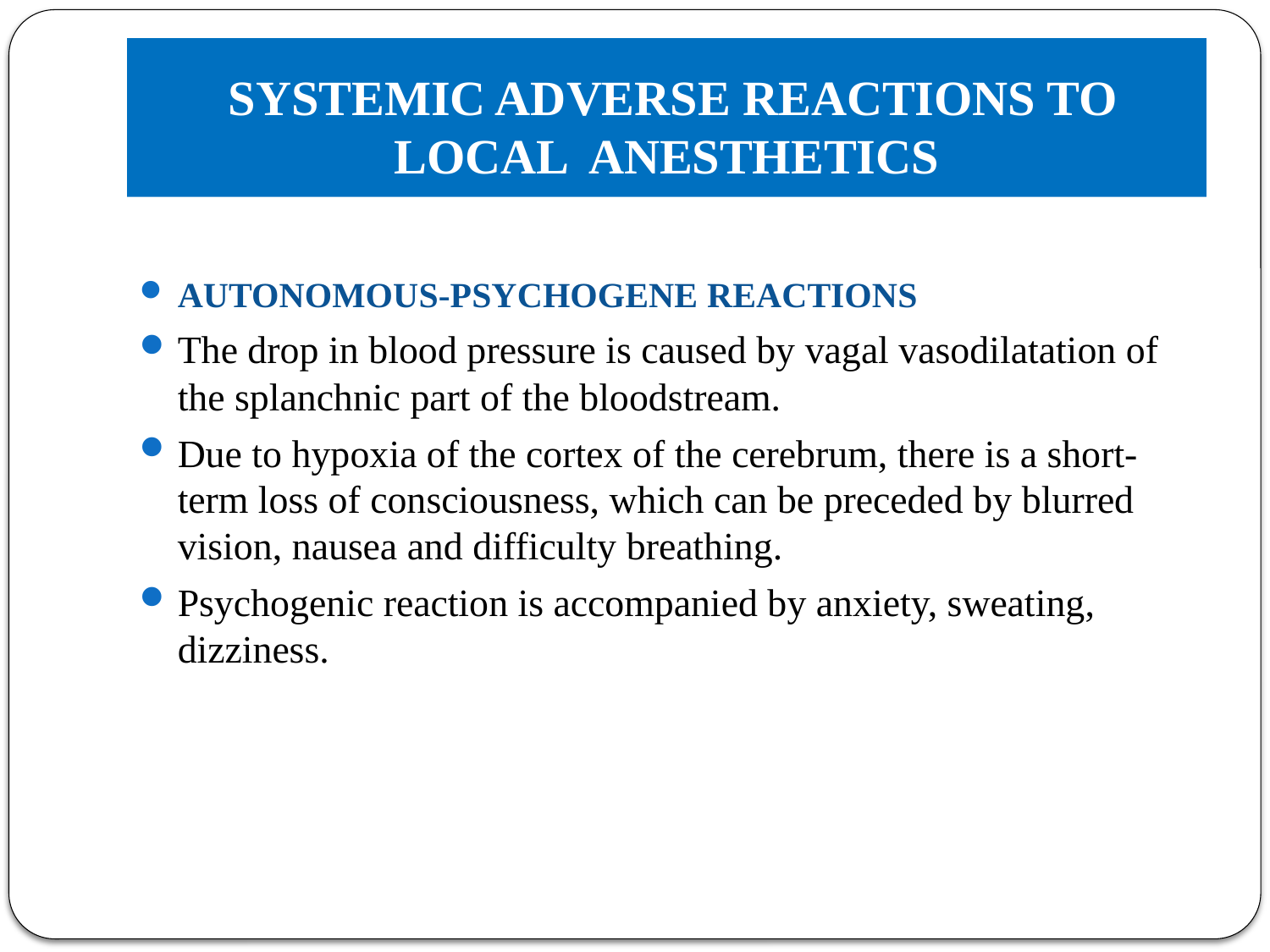

# SYSTEMIC ADVERSE REACTIONS TO LOCAL  ANESTHETICS

AUTONOMOUS-PSYCHOGENE REACTIONS
The drop in blood pressure is caused by vagal vasodilatation of the splanchnic part of the bloodstream.
Due to hypoxia of the cortex of the cerebrum, there is a short-term loss of consciousness, which can be preceded by blurred vision, nausea and difficulty breathing.
Psychogenic reaction is accompanied by anxiety, sweating, dizziness.